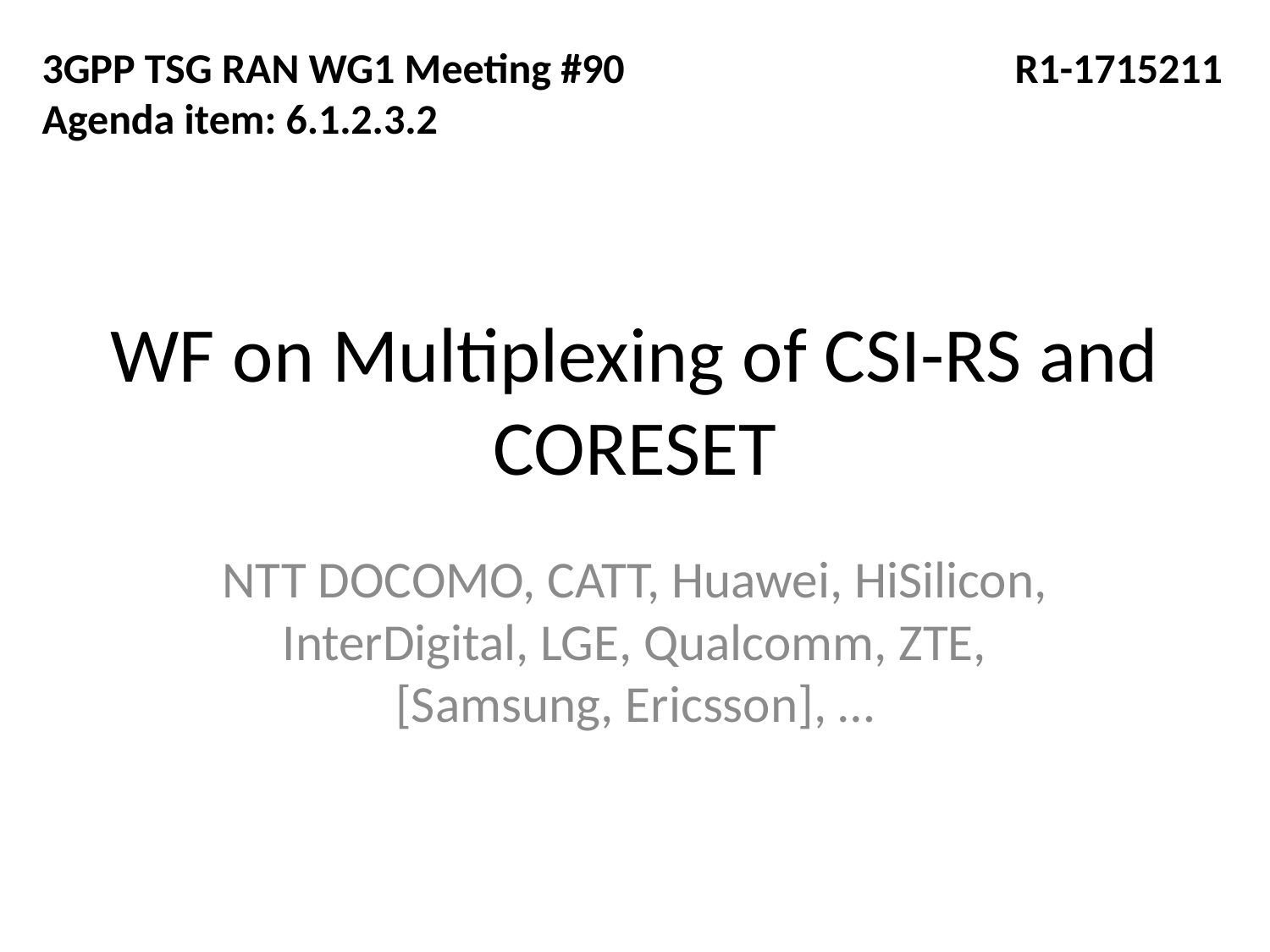

3GPP TSG RAN WG1 Meeting #90
Agenda item: 6.1.2.3.2
R1-1715211
# WF on Multiplexing of CSI-RS and CORESET
NTT DOCOMO, CATT, Huawei, HiSilicon, InterDigital, LGE, Qualcomm, ZTE, [Samsung, Ericsson], …